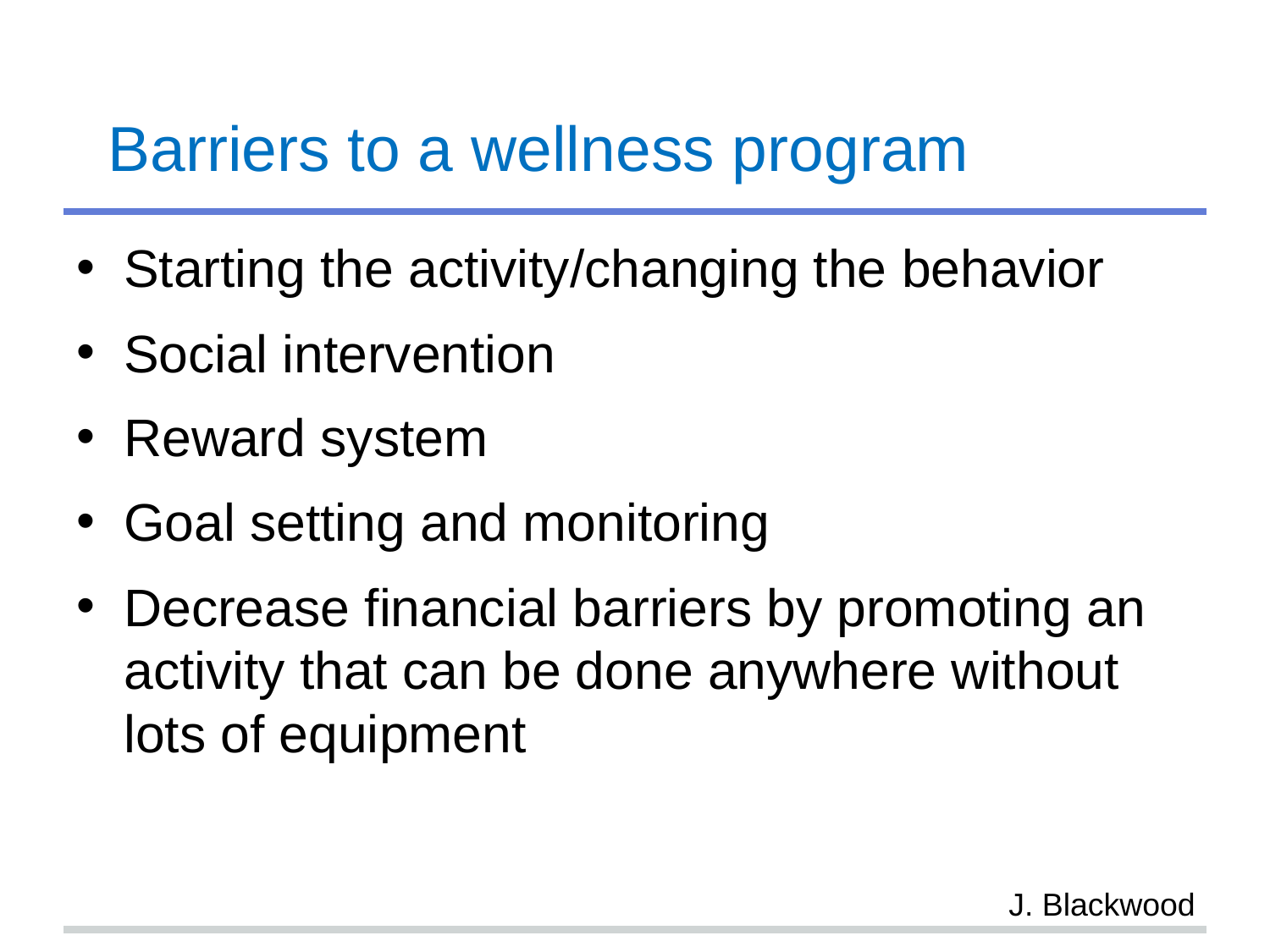

# Barriers to a wellness program
Starting the activity/changing the behavior
Social intervention
Reward system
Goal setting and monitoring
Decrease financial barriers by promoting an activity that can be done anywhere without lots of equipment
J. Blackwood